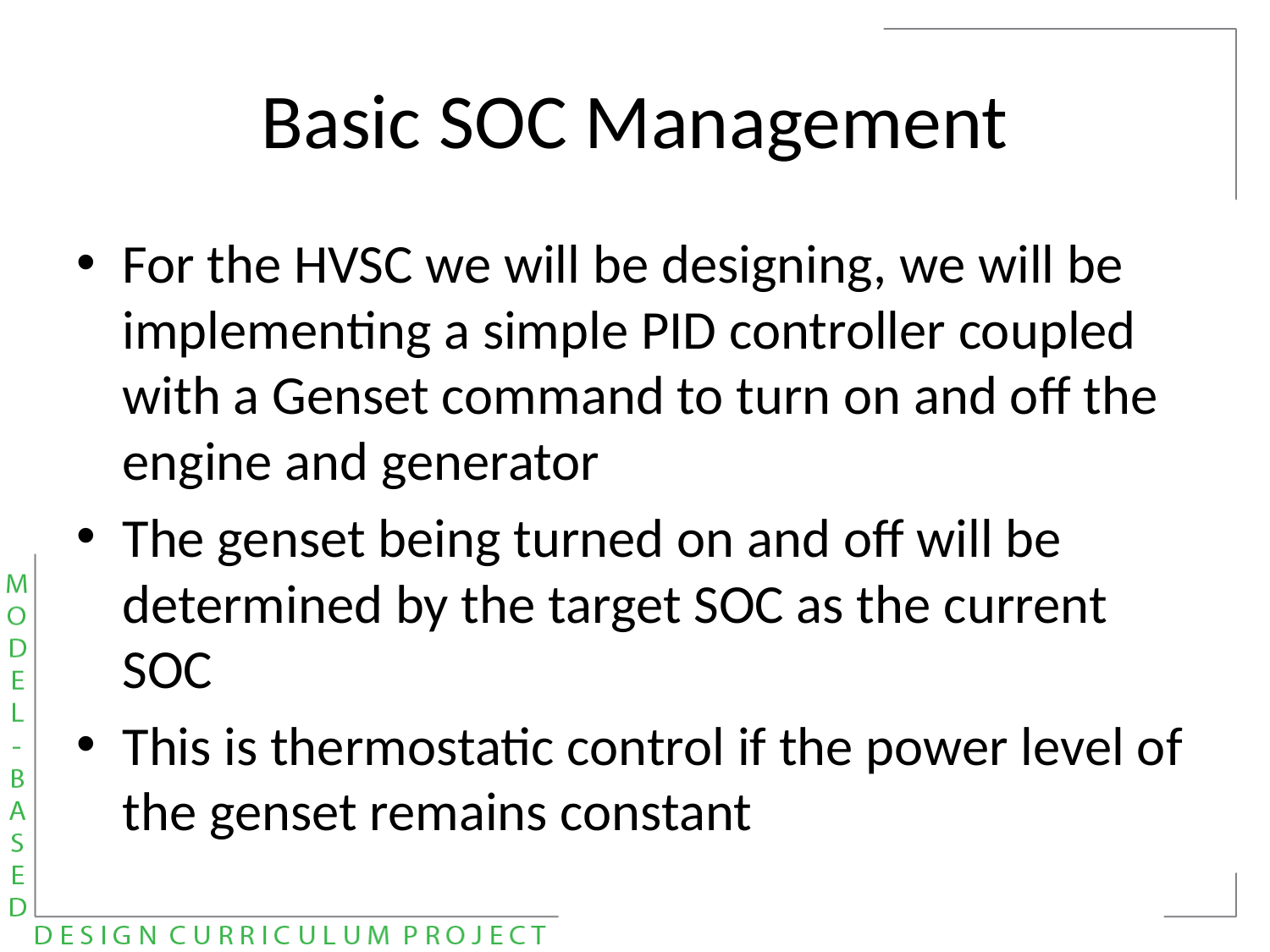

# Basic SOC Management
For the HVSC we will be designing, we will be implementing a simple PID controller coupled with a Genset command to turn on and off the engine and generator
The genset being turned on and off will be determined by the target SOC as the current SOC
This is thermostatic control if the power level of the genset remains constant